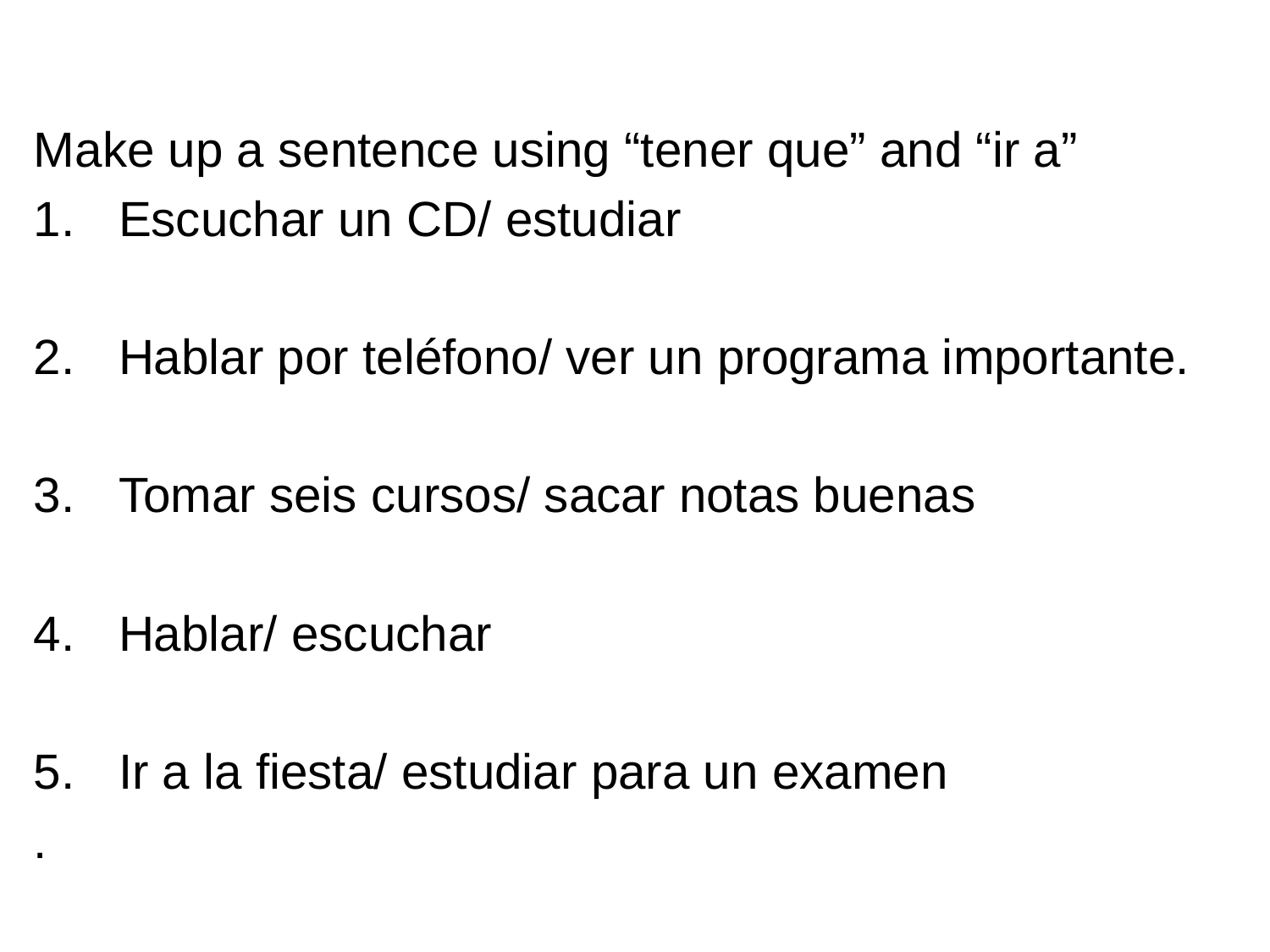

Make up a sentence using “tener que” and “ir a”
Escuchar un CD/ estudiar

Hablar por teléfono/ ver un programa importante.

Tomar seis cursos/ sacar notas buenas

Hablar/ escuchar

Ir a la fiesta/ estudiar para un examen
.